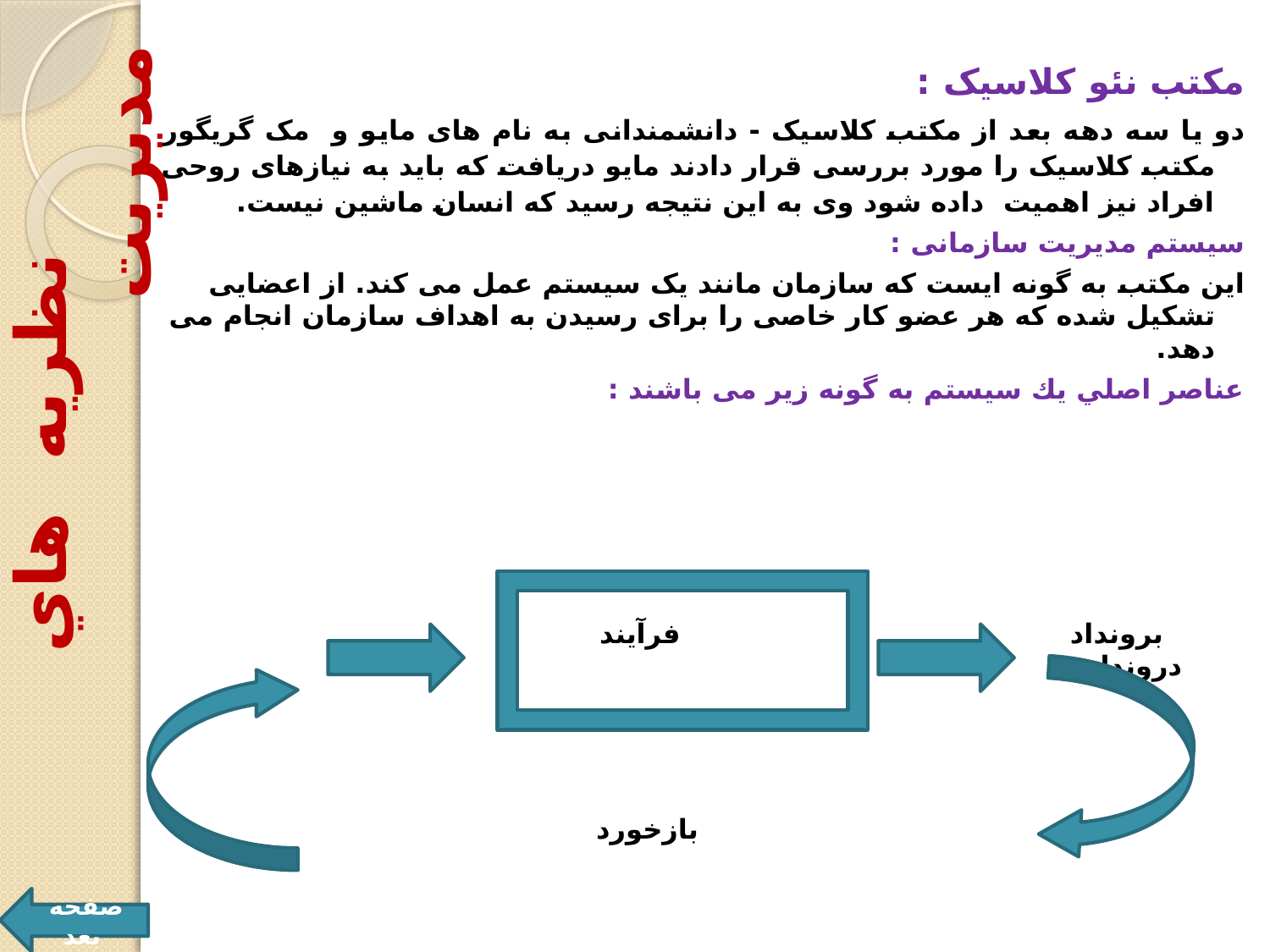

مکتب نئو کلاسیک :
دو یا سه دهه بعد از مکتب کلاسیک - دانشمندانی به نام های مایو و  مک گریگور مکتب کلاسیک را مورد بررسی قرار دادند مایو دریافت که باید به نیازهای روحی افراد نیز اهمیت  داده شود وی به این نتیجه رسید که انسان ماشین نیست.
سیستم مدیریت سازمانی :
این مکتب به گونه ایست که سازمان مانند یک سیستم عمل می کند. از اعضایی تشکیل شده که هر عضو کار خاصی را برای رسیدن به اهداف سازمان انجام می دهد.
عناصر اصلي يك سیستم به گونه زیر می باشند :

        برونداد                                         فرآيند                                        درونداد

                                                         بازخورد
    نظريه هاي مديريت

صفحه  بعد